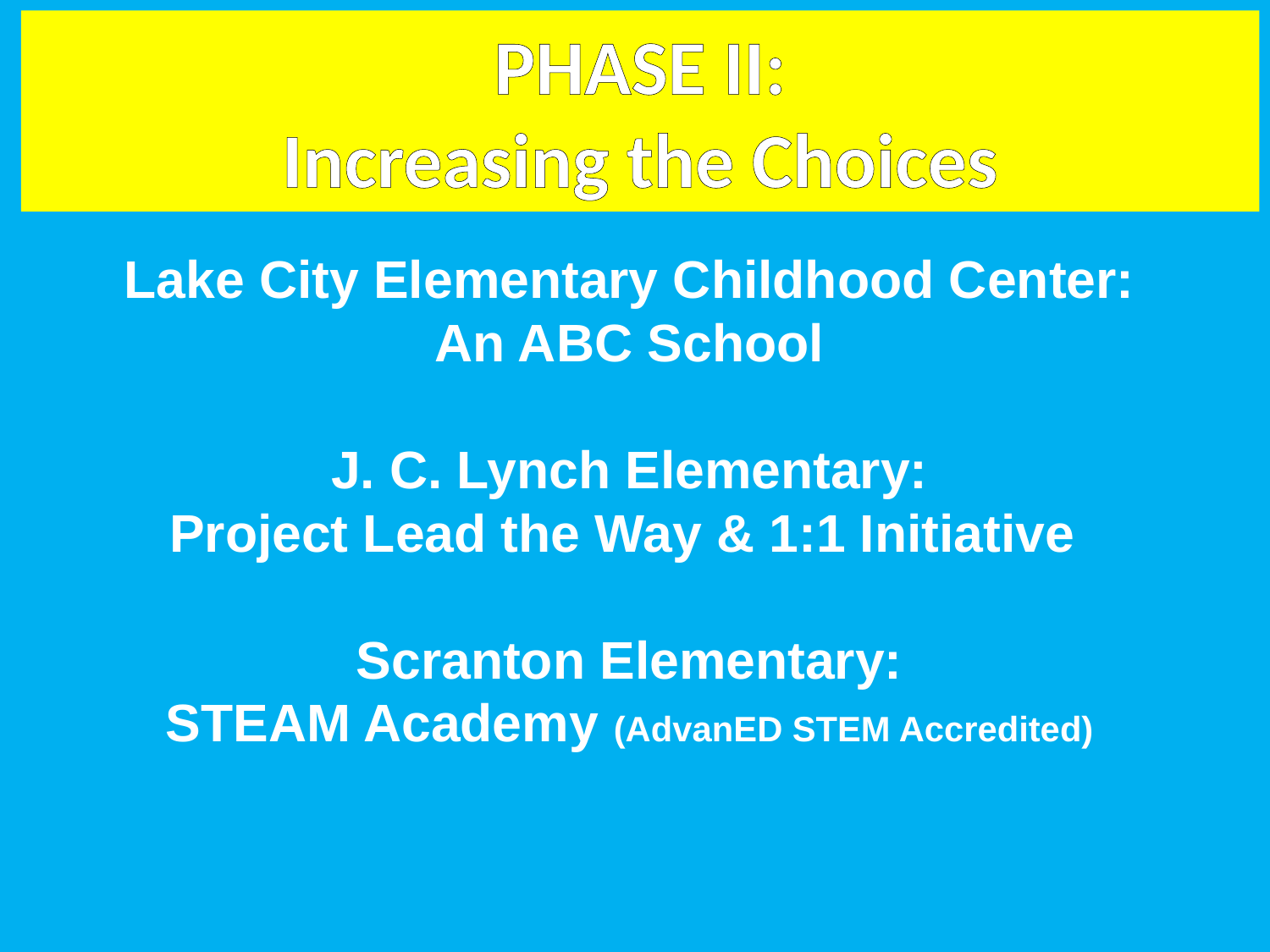

PHASE II:
Increasing the Choices

Lake City Elementary Childhood Center:
An ABC School

J. C. Lynch Elementary:
Project Lead the Way & 1:1 Initiative

Scranton Elementary:
STEAM Academy (AdvanED STEM Accredited)